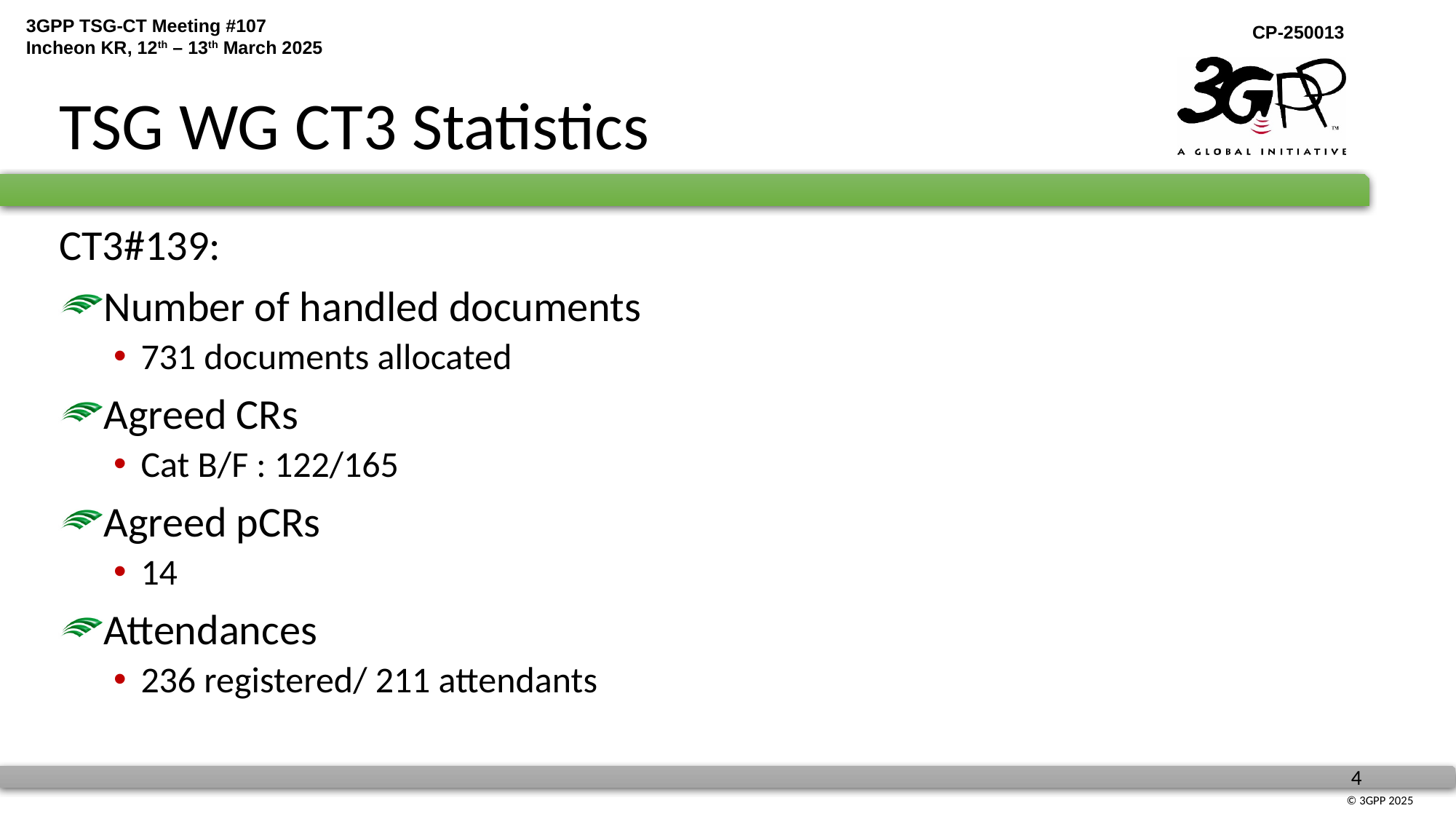

# TSG WG CT3 Statistics
CT3#139:
Number of handled documents
731 documents allocated
Agreed CRs
Cat B/F : 122/165
Agreed pCRs
14
Attendances
236 registered/ 211 attendants